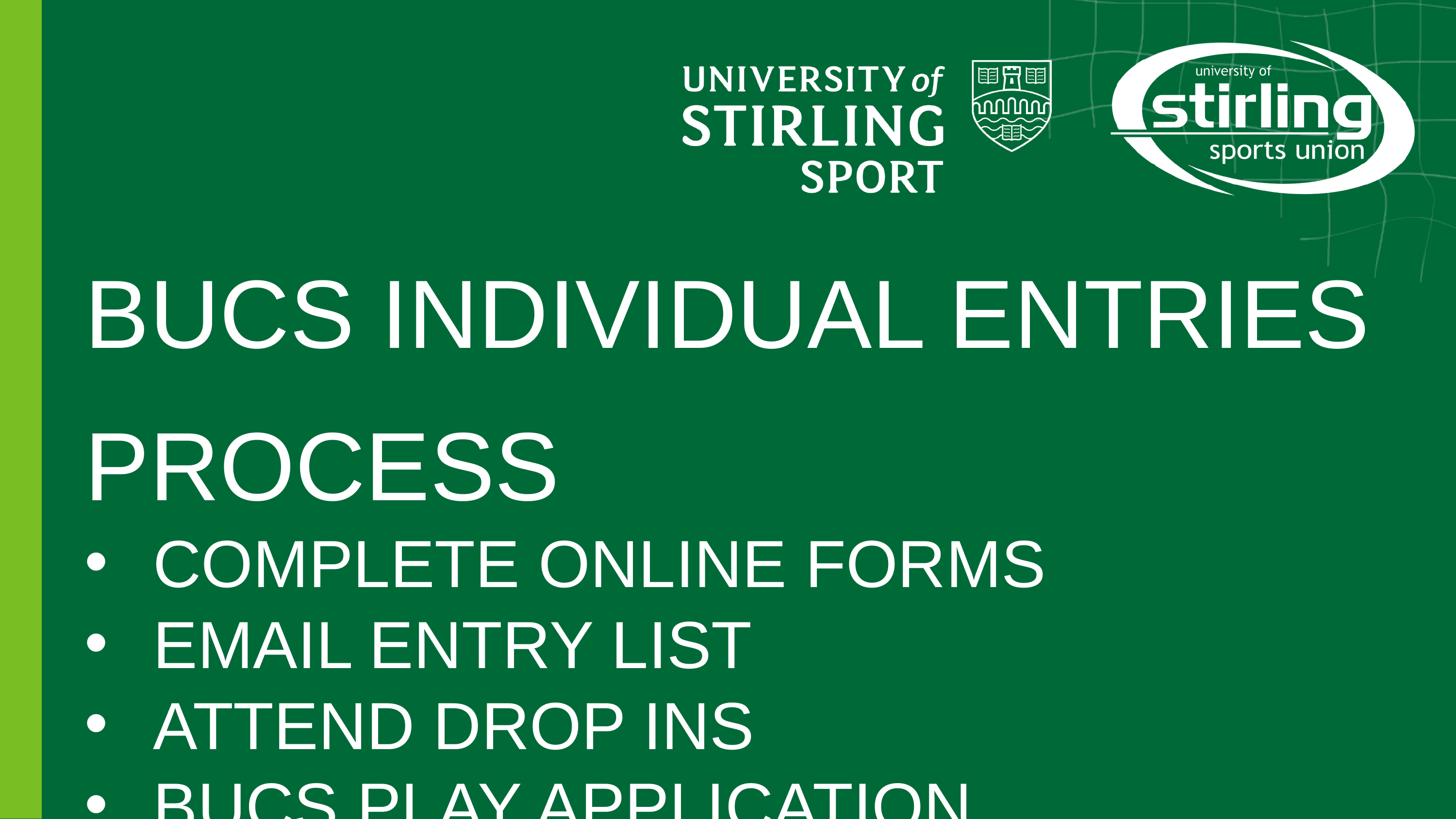

BUCS INDIVIDUAL ENTRIES PROCESS
COMPLETE ONLINE FORMS
EMAIL ENTRY LIST
ATTEND DROP INS
BUCS PLAY APPLICATION
BUCS PLAY APPROVAL